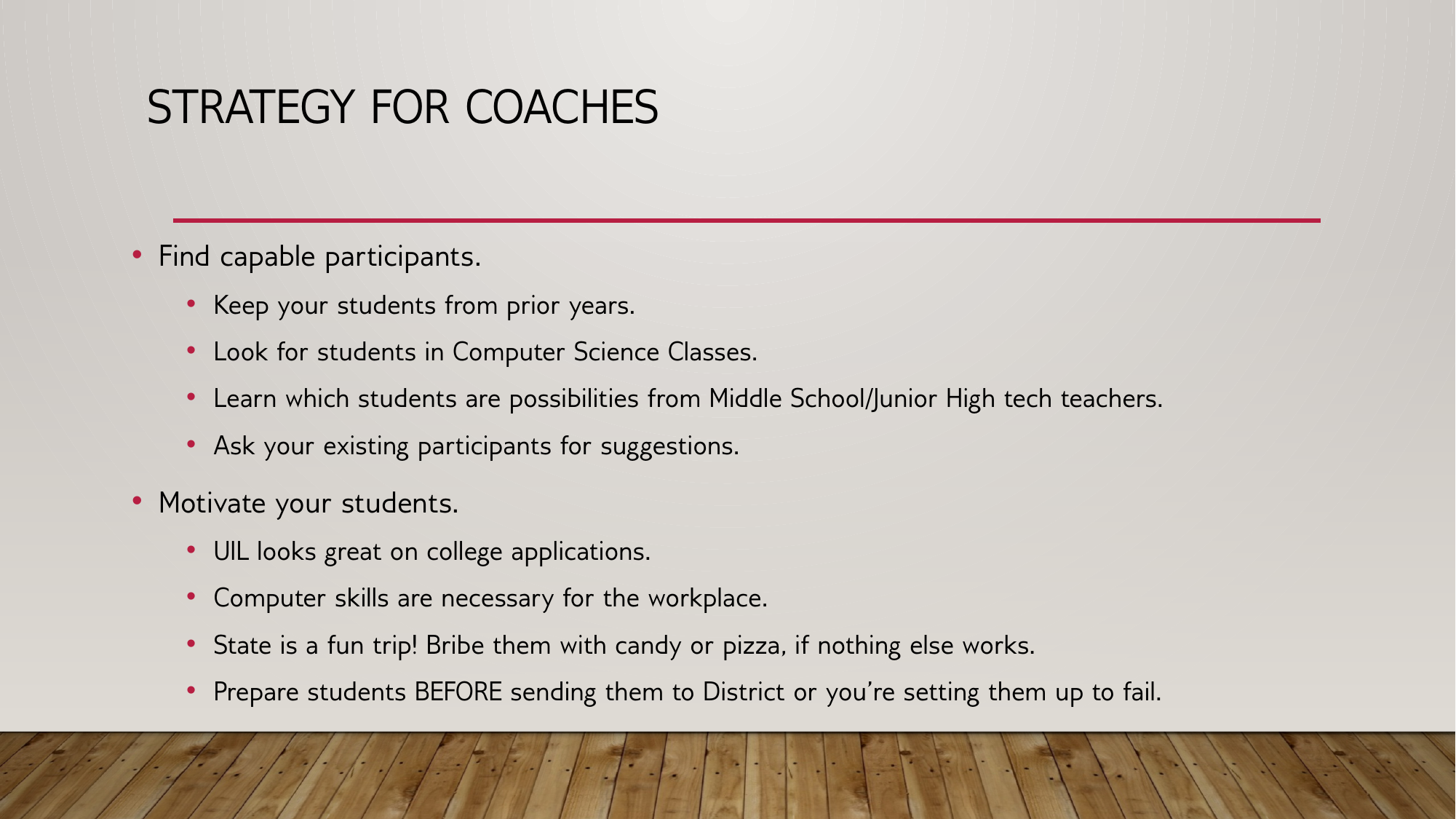

# Strategy for coaches
Find capable participants.
Keep your students from prior years.
Look for students in Computer Science Classes.
Learn which students are possibilities from Middle School/Junior High tech teachers.
Ask your existing participants for suggestions.
Motivate your students.
UIL looks great on college applications.
Computer skills are necessary for the workplace.
State is a fun trip! Bribe them with candy or pizza, if nothing else works.
Prepare students BEFORE sending them to District or you’re setting them up to fail.